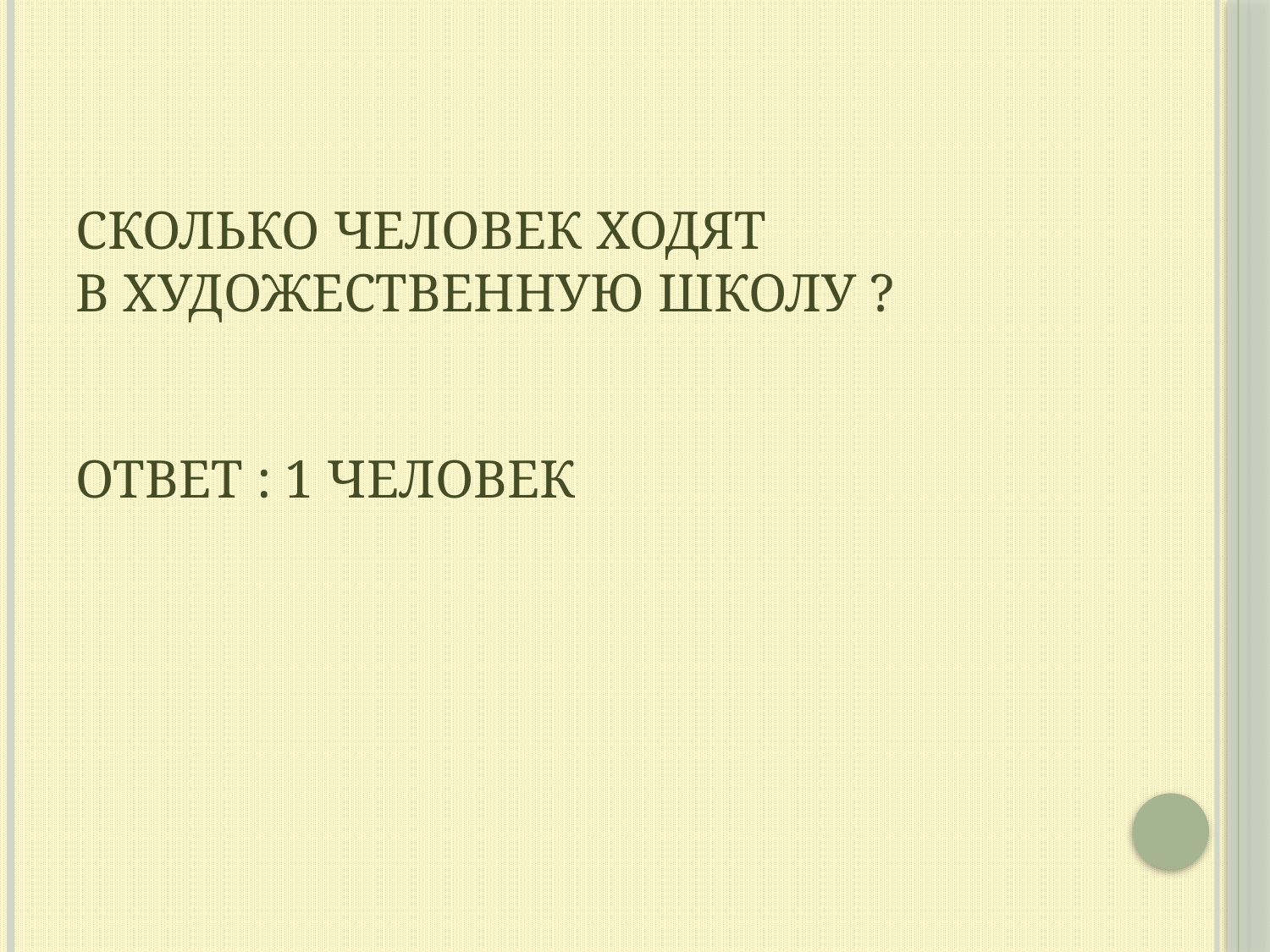

# Сколько человек ходят в художественную школу ? Ответ : 1 человек